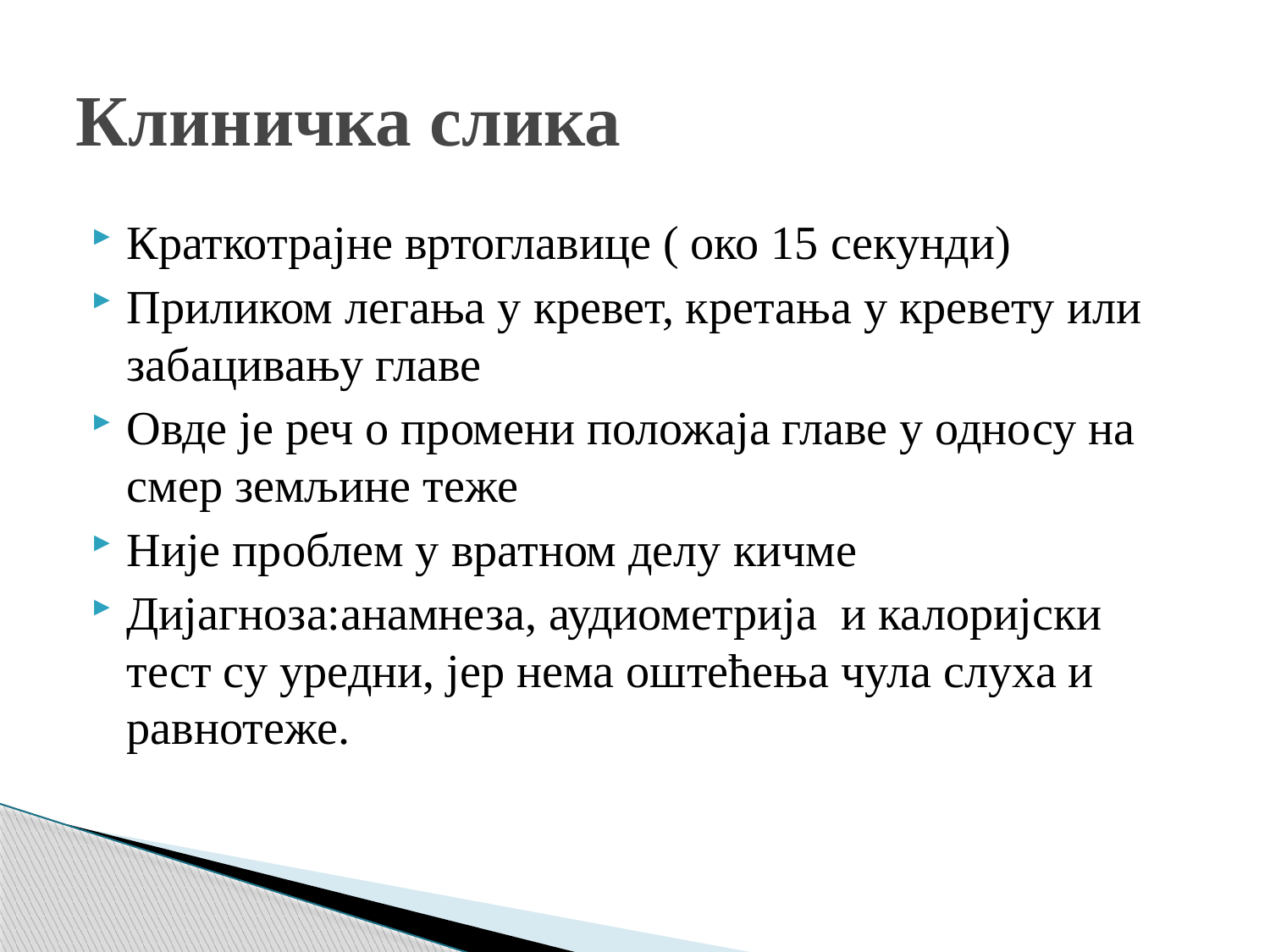

# Клиничка слика
Краткотрајне вртоглавице ( око 15 секунди)
Приликом легања у кревет, кретања у кревету или забацивању главе
Овде је реч о промени положаја главе у односу на смер земљине теже
Није проблем у вратном делу кичме
Дијагноза:анамнеза, аудиометрија  и калоријски тест су уредни, јер нема оштећења чула слуха и равнотеже.